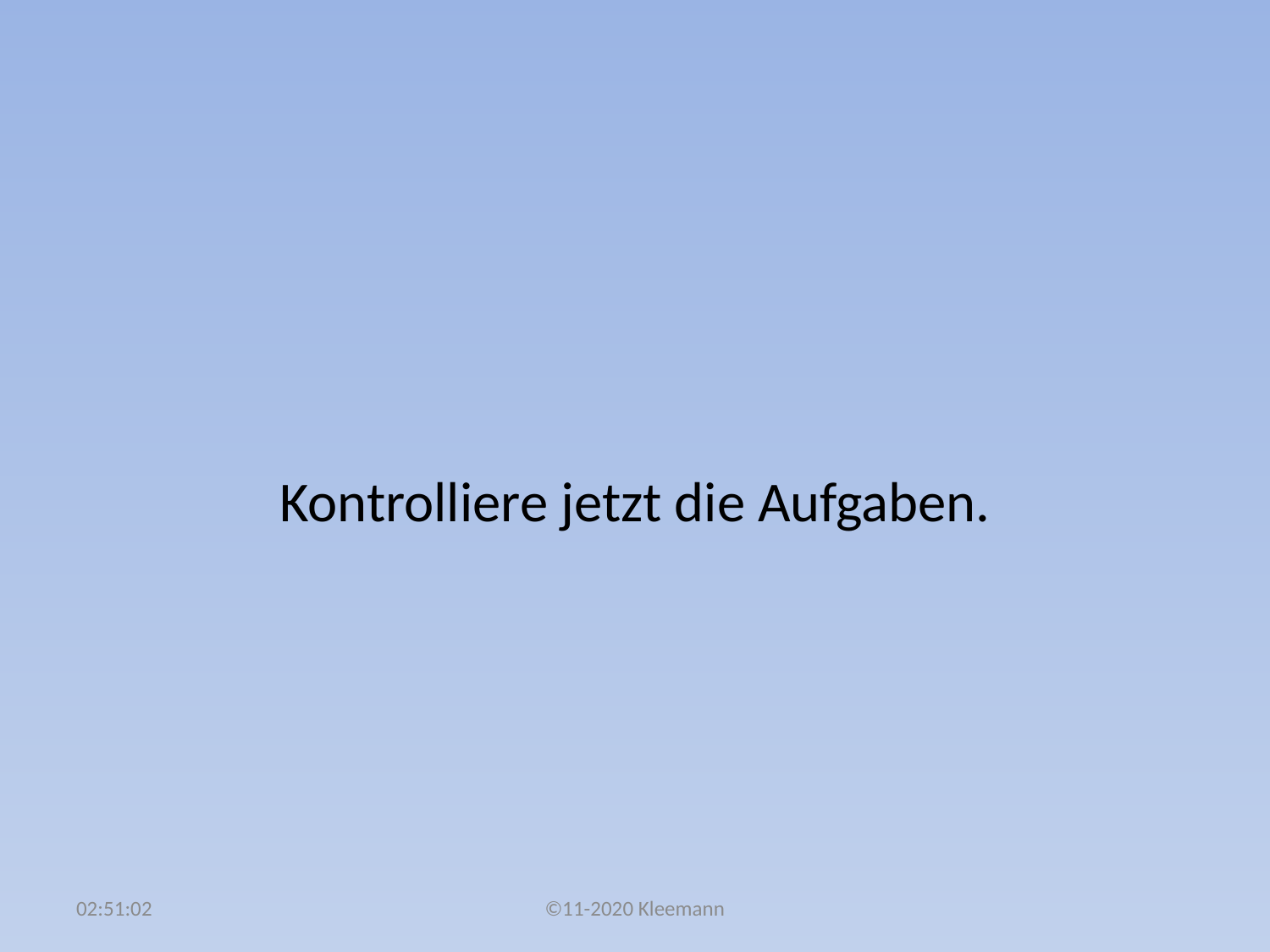

#

Kontrolliere jetzt die Aufgaben.

02:51:02
©11-2020 Kleemann